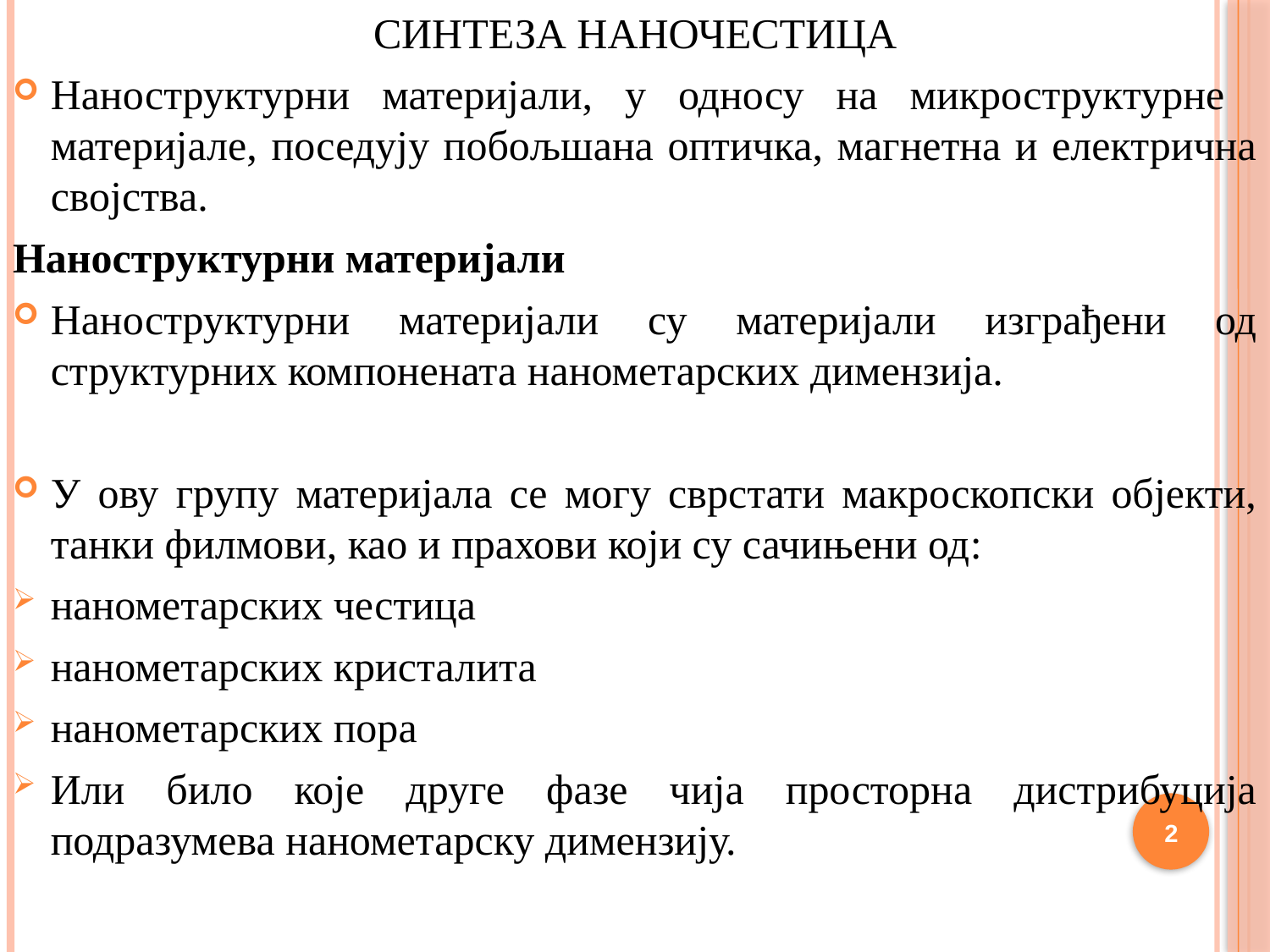

СИНТЕЗА НАНОЧЕСТИЦА
Наноструктурни материјали, у односу на микроструктурне  материјале, поседују побољшана оптичка, магнетна и електрична својства.
Наноструктурни материјали
Наноструктурни материјали су материјали изграђени од структурних компонената нанометарских димензија.

У ову групу материјала се могу сврстати макроскопски објекти, танки филмови, као и прахови који су сачињени од:
нанометарских честица
нанометарских кристалита
нанометарских пора
Или било које друге фазе чија просторна дистрибуција подразумева нанометарску димензију.

2